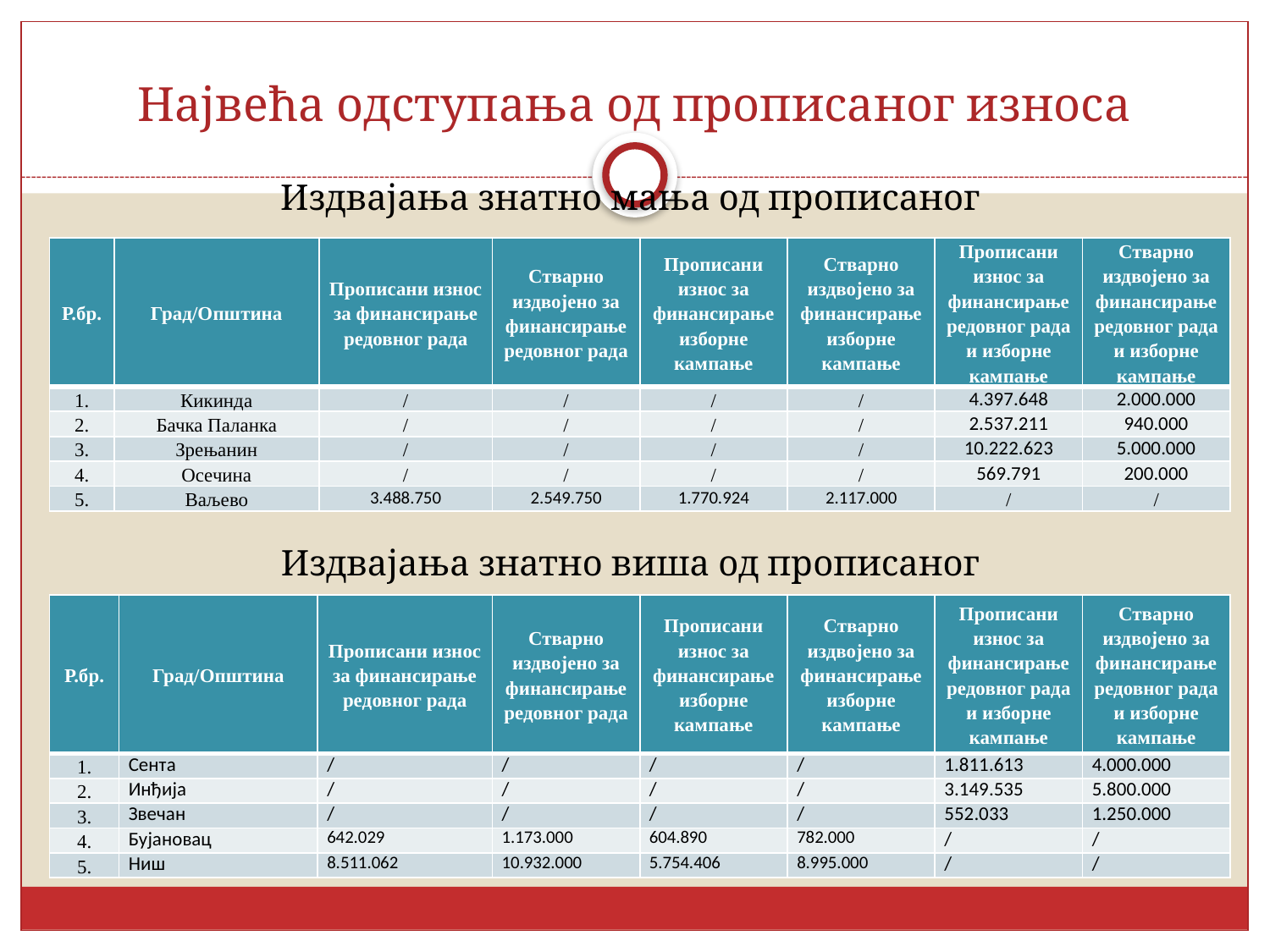

# Највећа одступања од прописаног износа
Издвајања знатно мања од прописаног

Издвајања знатно виша од прописаног

| Р.бр. | Град/Општина | Прописани износ за финансирање редовног рада | Стварно издвојено за финансирање редовног рада | Прописани износ за финансирање изборне кампање | Стварно издвојено за финансирање изборне кампање | Прописани износ за финансирање редовног рада и изборне кампање | Стварно издвојено за финансирање редовног рада и изборне кампање |
| --- | --- | --- | --- | --- | --- | --- | --- |
| 1. | Кикинда | / | / | / | / | 4.397.648 | 2.000.000 |
| 2. | Бачка Паланка | / | / | / | / | 2.537.211 | 940.000 |
| 3. | Зрењанин | / | / | / | / | 10.222.623 | 5.000.000 |
| 4. | Осечина | / | / | / | / | 569.791 | 200.000 |
| 5. | Ваљево | 3.488.750 | 2.549.750 | 1.770.924 | 2.117.000 | / | / |
| Р.бр. | Град/Општина | Прописани износ за финансирање редовног рада | Стварно издвојено за финансирање редовног рада | Прописани износ за финансирање изборне кампање | Стварно издвојено за финансирање изборне кампање | Прописани износ за финансирање редовног рада и изборне кампање | Стварно издвојено за финансирање редовног рада и изборне кампање |
| --- | --- | --- | --- | --- | --- | --- | --- |
| 1. | Сента | / | / | / | / | 1.811.613 | 4.000.000 |
| 2. | Инђија | / | / | / | / | 3.149.535 | 5.800.000 |
| 3. | Звечан | / | / | / | / | 552.033 | 1.250.000 |
| 4. | Бујановац | 642.029 | 1.173.000 | 604.890 | 782.000 | / | / |
| 5. | Ниш | 8.511.062 | 10.932.000 | 5.754.406 | 8.995.000 | / | / |